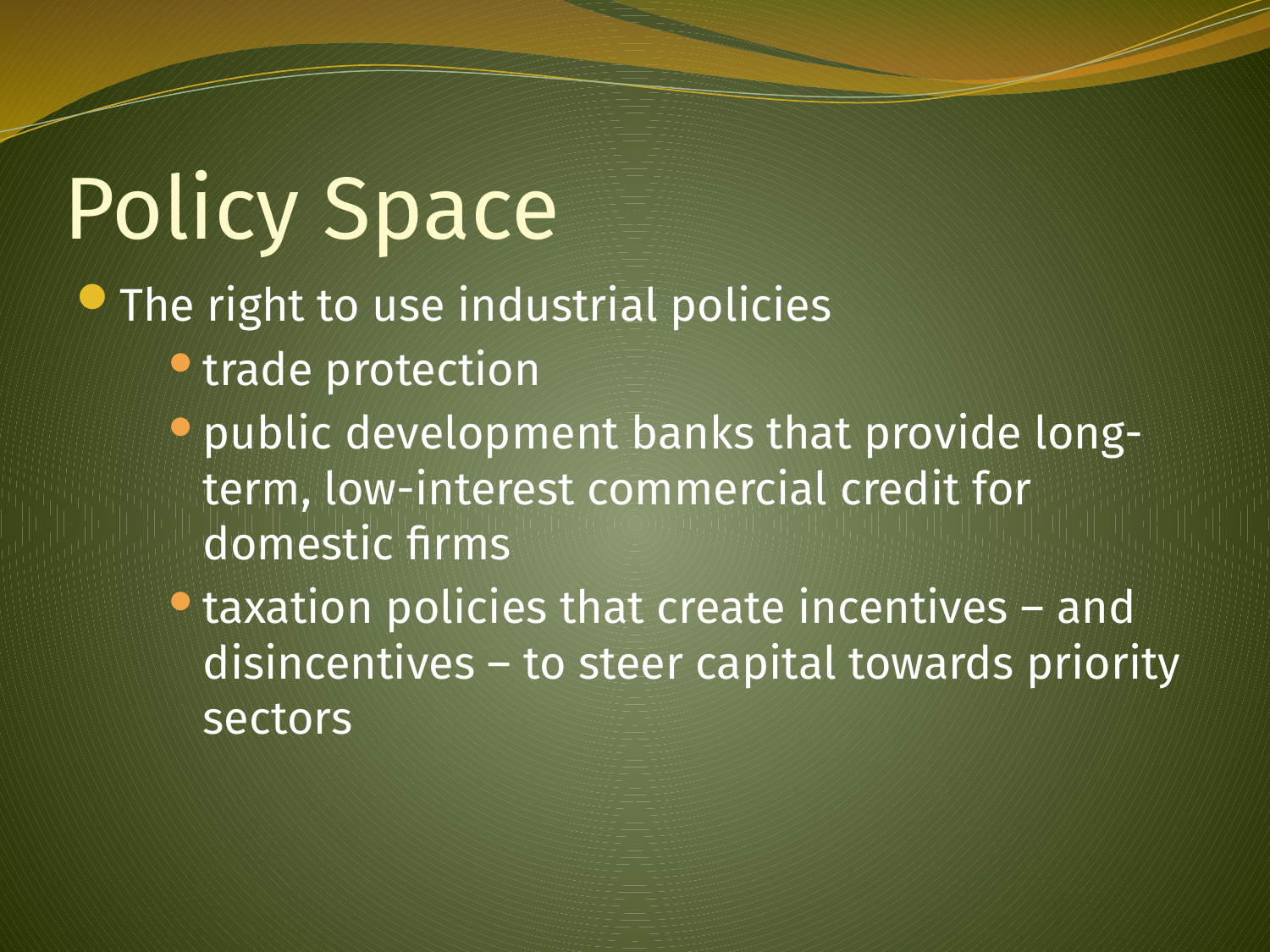

# Policy Space
The right to use industrial policies
trade protection
public development banks that provide long-term, low-interest commercial credit for domestic firms
taxation policies that create incentives – and disincentives – to steer capital towards priority sectors